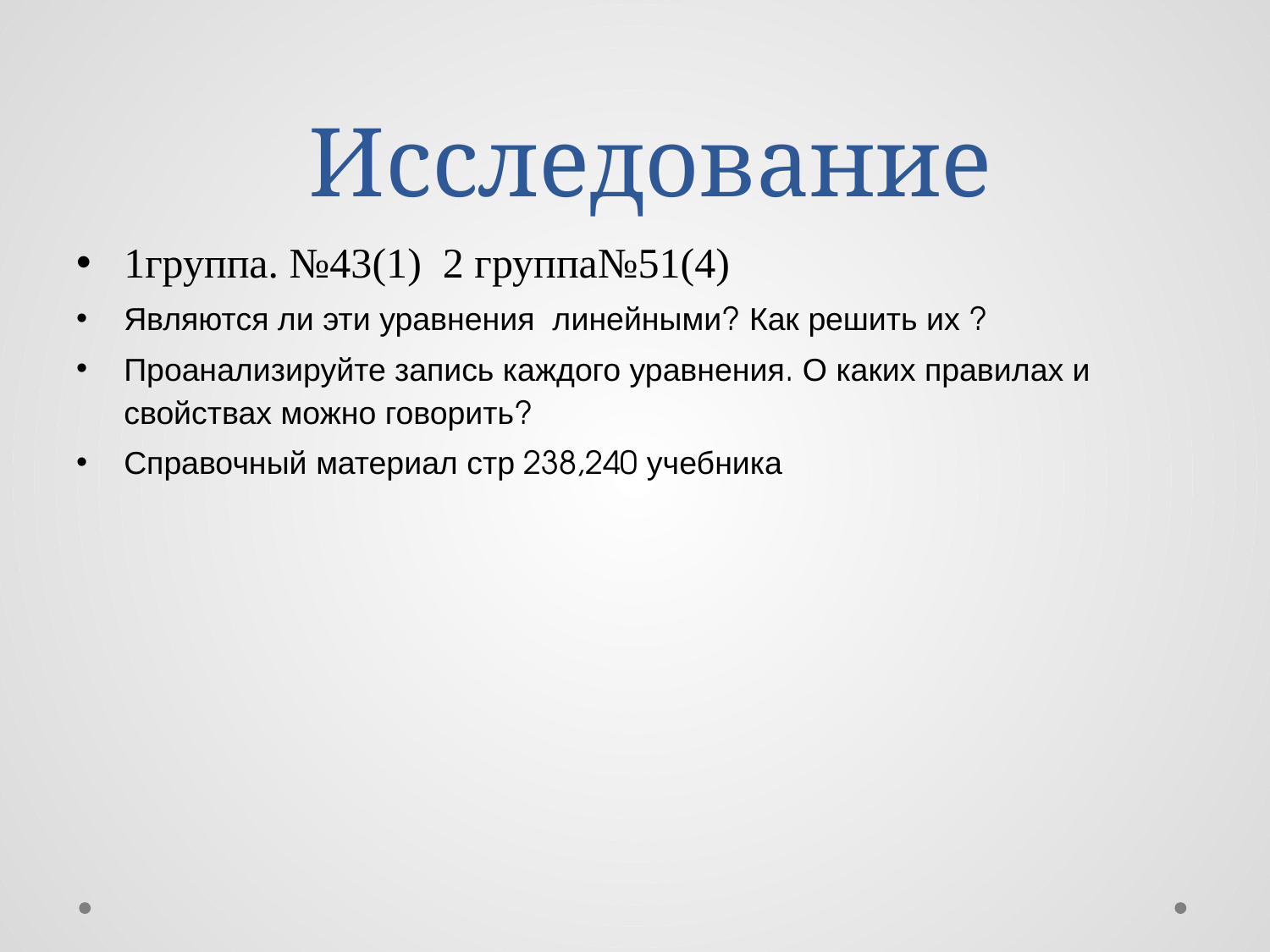

# Исследование
1группа. №43(1)  2 группа№51(4)
Являются ли эти уравнения  линейными? Как решить их ?
Проанализируйте запись каждого уравнения. О каких правилах и свойствах можно говорить?
Справочный материал стр 238,240 учебника